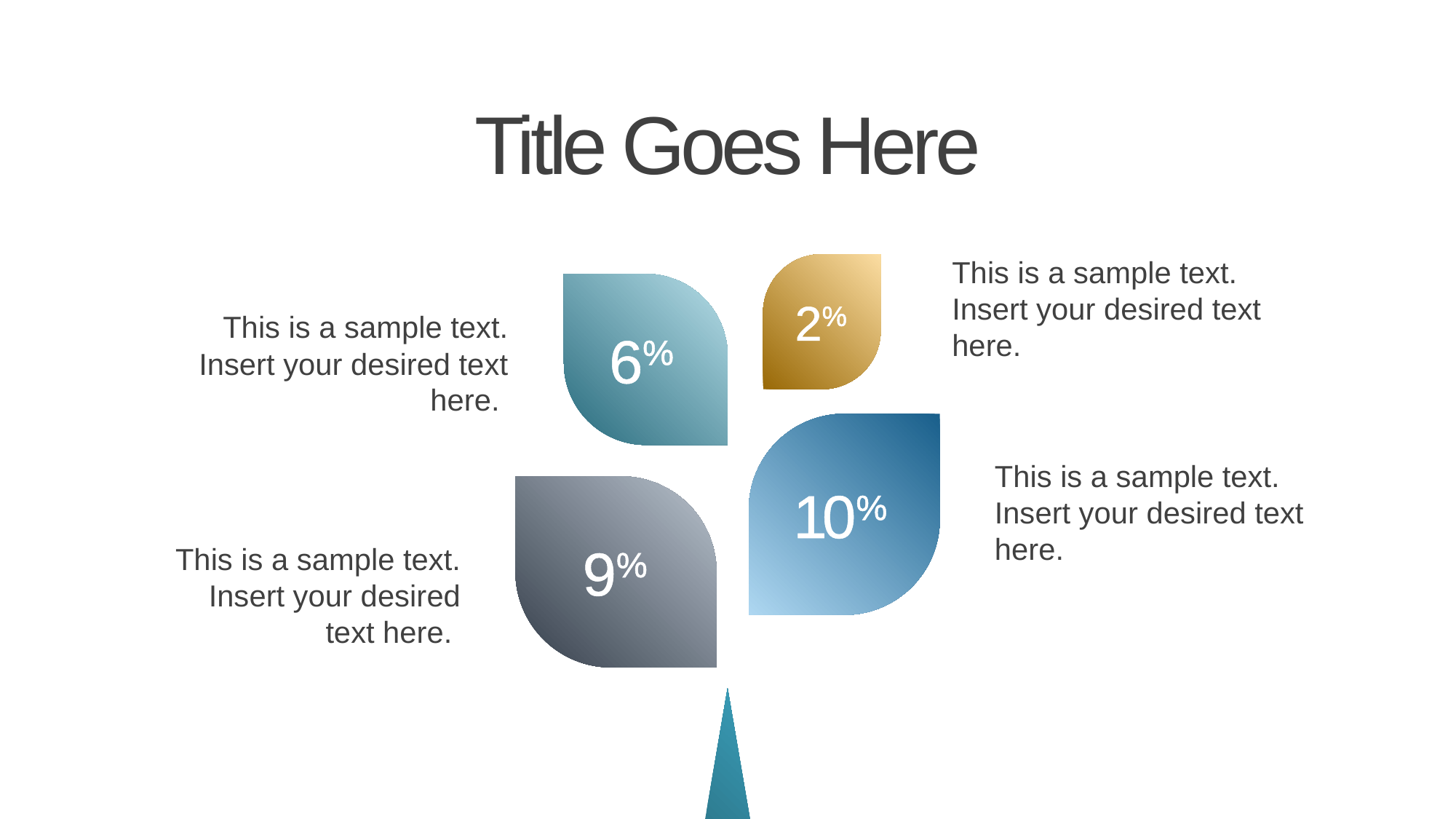

Title Goes Here
This is a sample text. Insert your desired text here.

2%
This is a sample text. Insert your desired text here.
6%

This is a sample text. Insert your desired text here.

10%
9%
This is a sample text. Insert your desired text here.